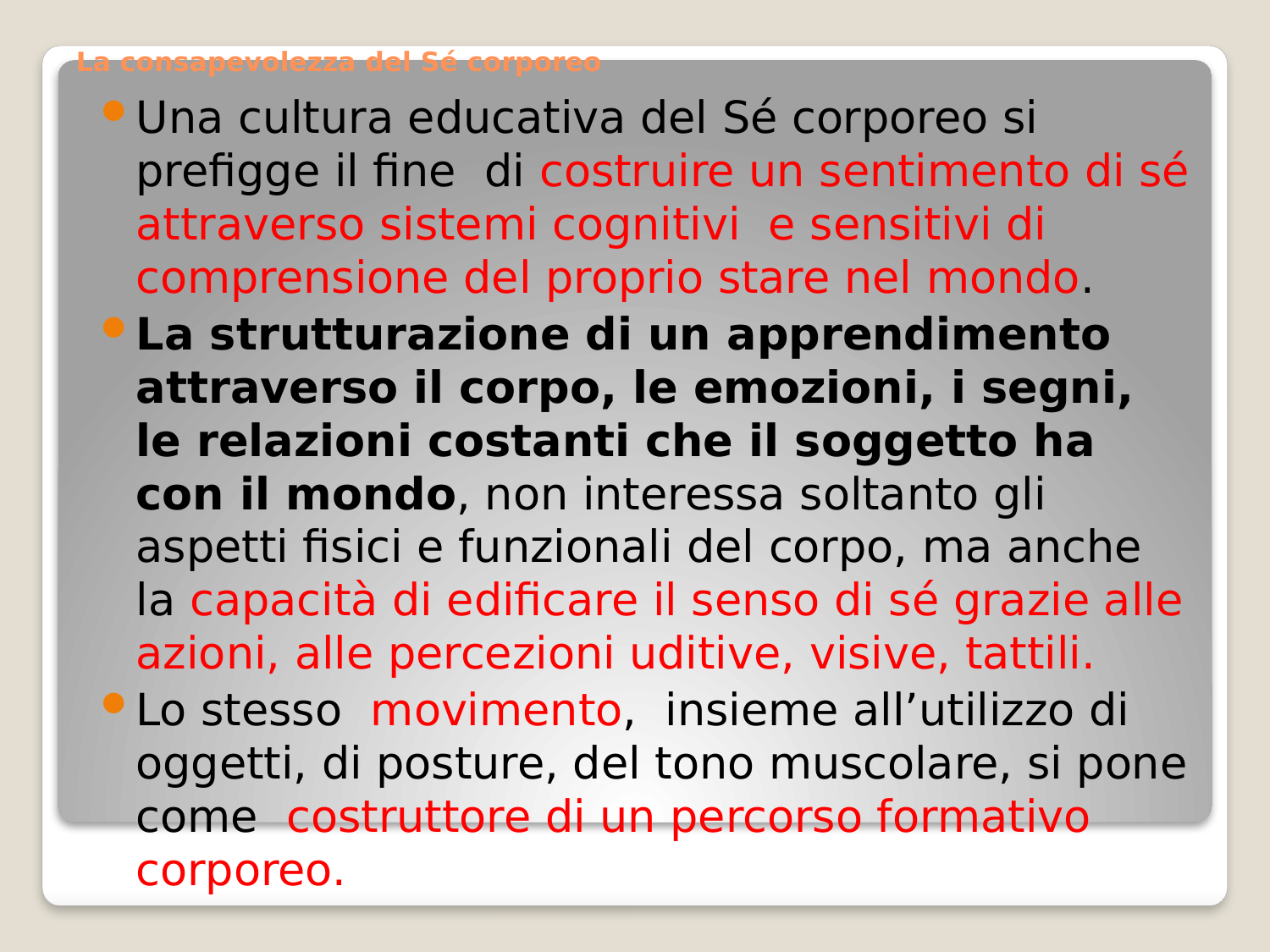

# La consapevolezza del Sé corporeo
Una cultura educativa del Sé corporeo si prefigge il fine  di costruire un sentimento di sé attraverso sistemi cognitivi  e sensitivi di comprensione del proprio stare nel mondo.
La strutturazione di un apprendimento attraverso il corpo, le emozioni, i segni, le relazioni costanti che il soggetto ha con il mondo, non interessa soltanto gli aspetti fisici e funzionali del corpo, ma anche la capacità di edificare il senso di sé grazie alle azioni, alle percezioni uditive, visive, tattili.
Lo stesso  movimento,  insieme all’utilizzo di oggetti, di posture, del tono muscolare, si pone come  costruttore di un percorso formativo corporeo.